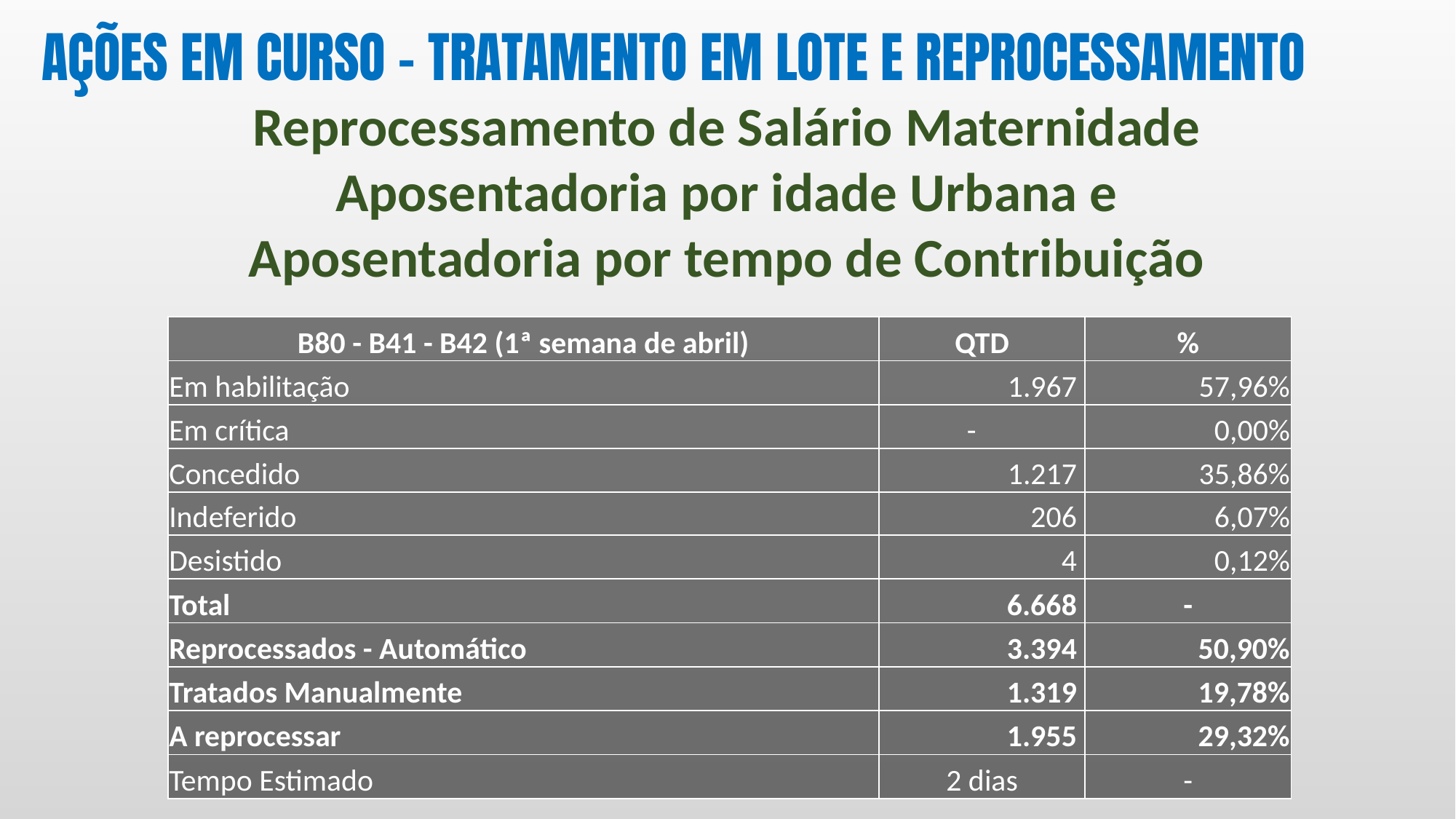

AÇÕES EM CURSO – TRATAMENTO EM LOTE E REPROCESSAMENTO
Reprocessamento de Salário Maternidade
 Aposentadoria por idade Urbana e
Aposentadoria por tempo de Contribuição

| B80 - B41 - B42 (1ª semana de abril) | QTD | % |
| --- | --- | --- |
| Em habilitação | 1.967 | 57,96% |
| Em crítica | - | 0,00% |
| Concedido | 1.217 | 35,86% |
| Indeferido | 206 | 6,07% |
| Desistido | 4 | 0,12% |
| Total | 6.668 | - |
| Reprocessados - Automático | 3.394 | 50,90% |
| Tratados Manualmente | 1.319 | 19,78% |
| A reprocessar | 1.955 | 29,32% |
| Tempo Estimado | 2 dias | - |